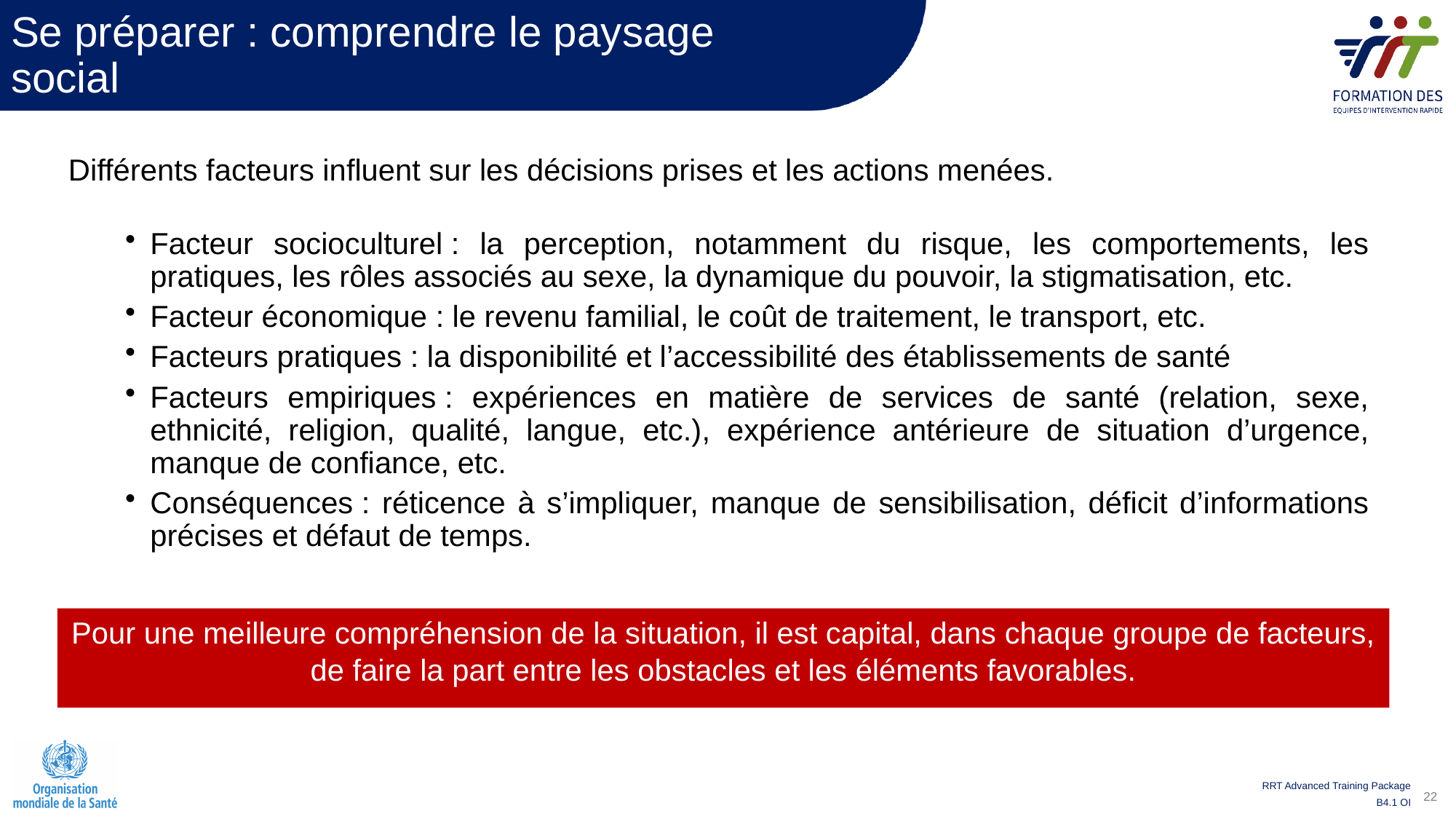

Se préparer : comprendre le paysage social
Différents facteurs influent sur les décisions prises et les actions menées.

Facteur socioculturel : la perception, notamment du risque, les comportements, les pratiques, les rôles associés au sexe, la dynamique du pouvoir, la stigmatisation, etc.
Facteur économique : le revenu familial, le coût de traitement, le transport, etc.
Facteurs pratiques : la disponibilité et l’accessibilité des établissements de santé
Facteurs empiriques : expériences en matière de services de santé (relation, sexe, ethnicité, religion, qualité, langue, etc.), expérience antérieure de situation d’urgence, manque de confiance, etc.
Conséquences : réticence à s’impliquer, manque de sensibilisation, déficit d’informations précises et défaut de temps.

Pour une meilleure compréhension de la situation, il est capital, dans chaque groupe de facteurs, de faire la part entre les obstacles et les éléments favorables.